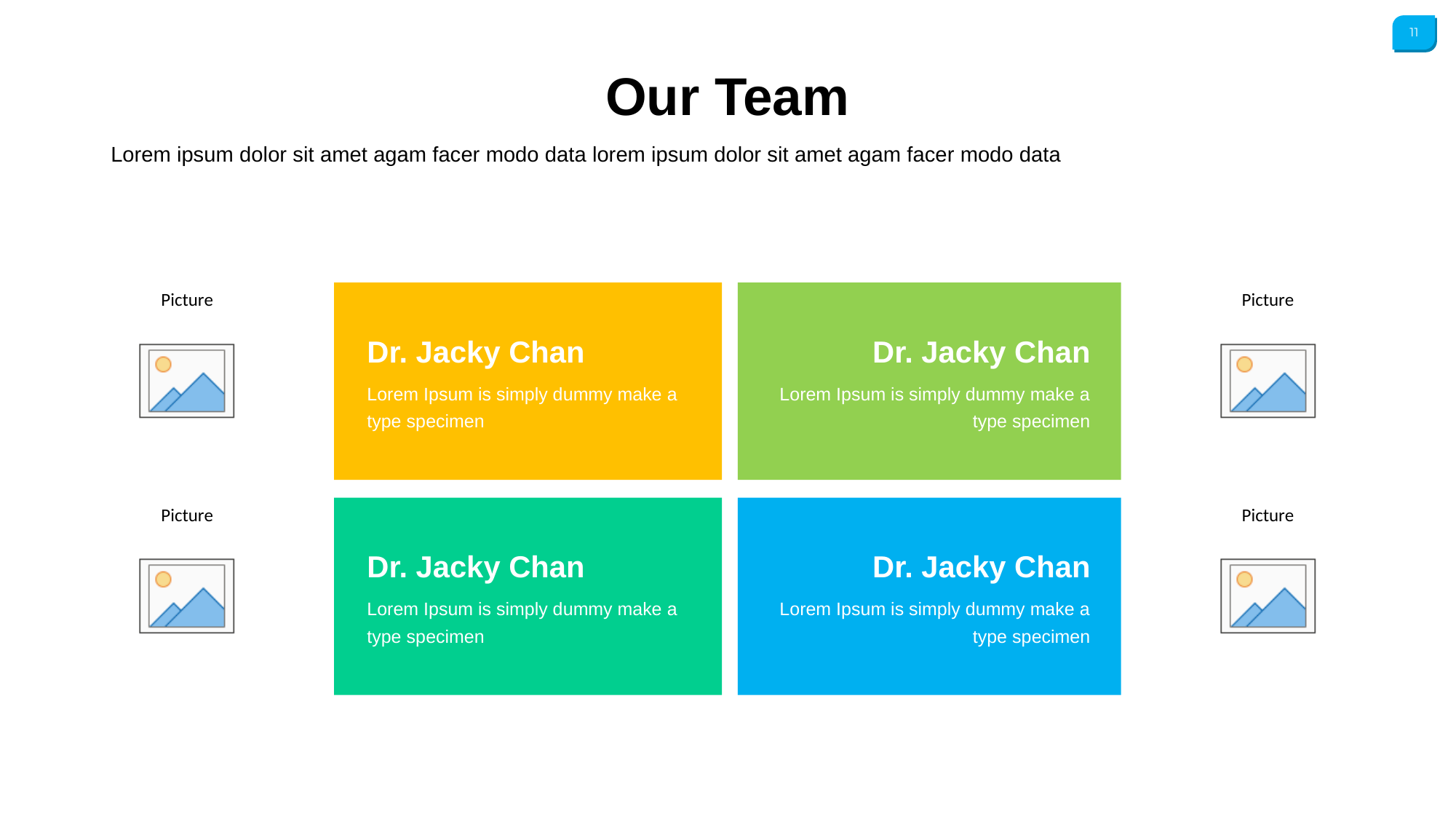

Our Team
Lorem ipsum dolor sit amet agam facer modo data lorem ipsum dolor sit amet agam facer modo data

Dr. Jacky Chan
Lorem Ipsum is simply dummy make a type specimen
Dr. Jacky Chan
Lorem Ipsum is simply dummy make a type specimen

Dr. Jacky Chan
Lorem Ipsum is simply dummy make a type specimen
Dr. Jacky Chan
Lorem Ipsum is simply dummy make a type specimen